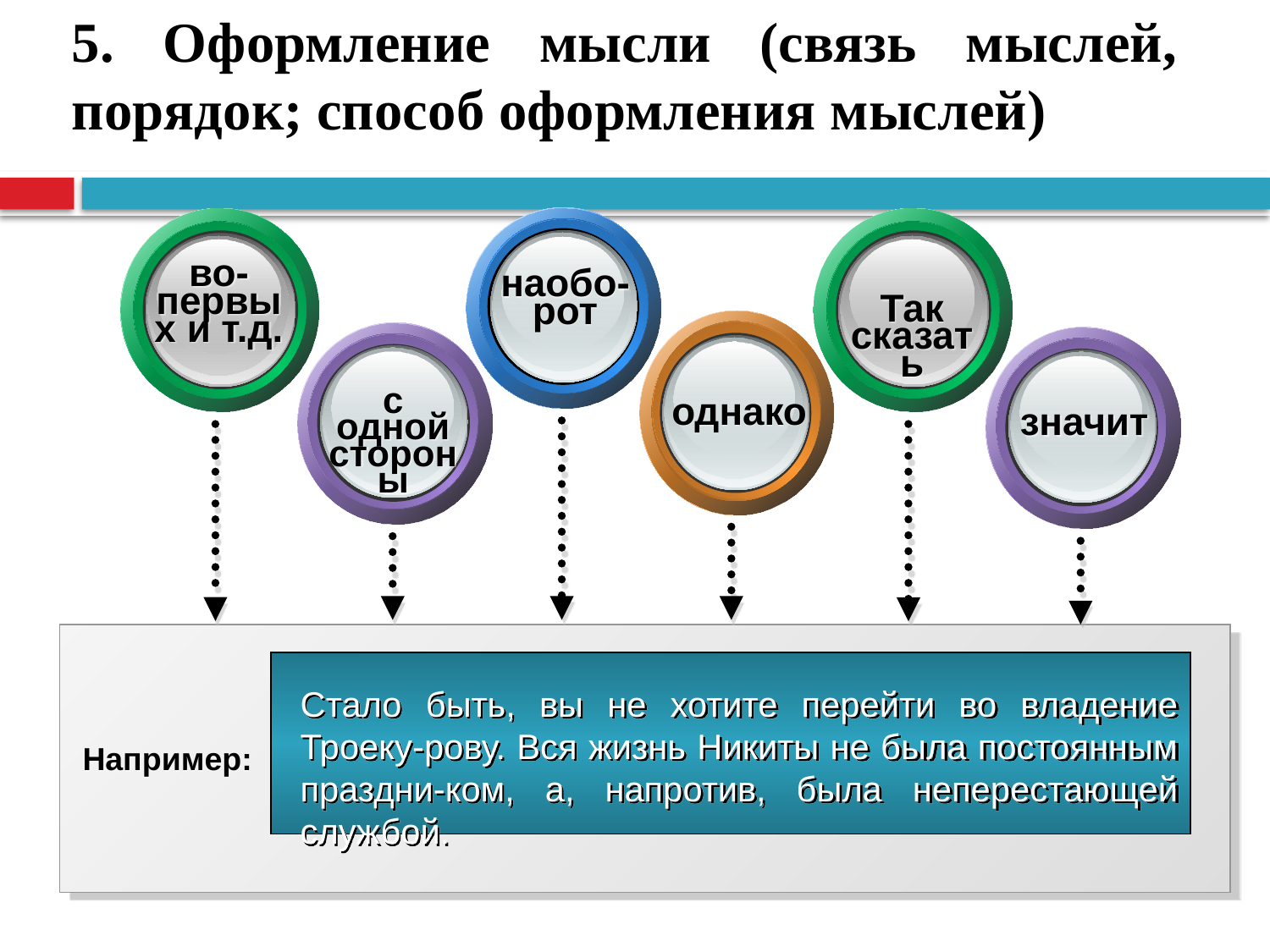

5. Оформление мысли (связь мыслей, порядок; способ оформления мыслей)

наобо-рот

во-первых и т.д.

Так сказать

однако

с одной стороны

значит

Стало быть, вы не хотите перейти во владение Троеку-рову. Вся жизнь Никиты не была постоянным праздни-ком, а, напротив, была неперестающей службой.
Например: